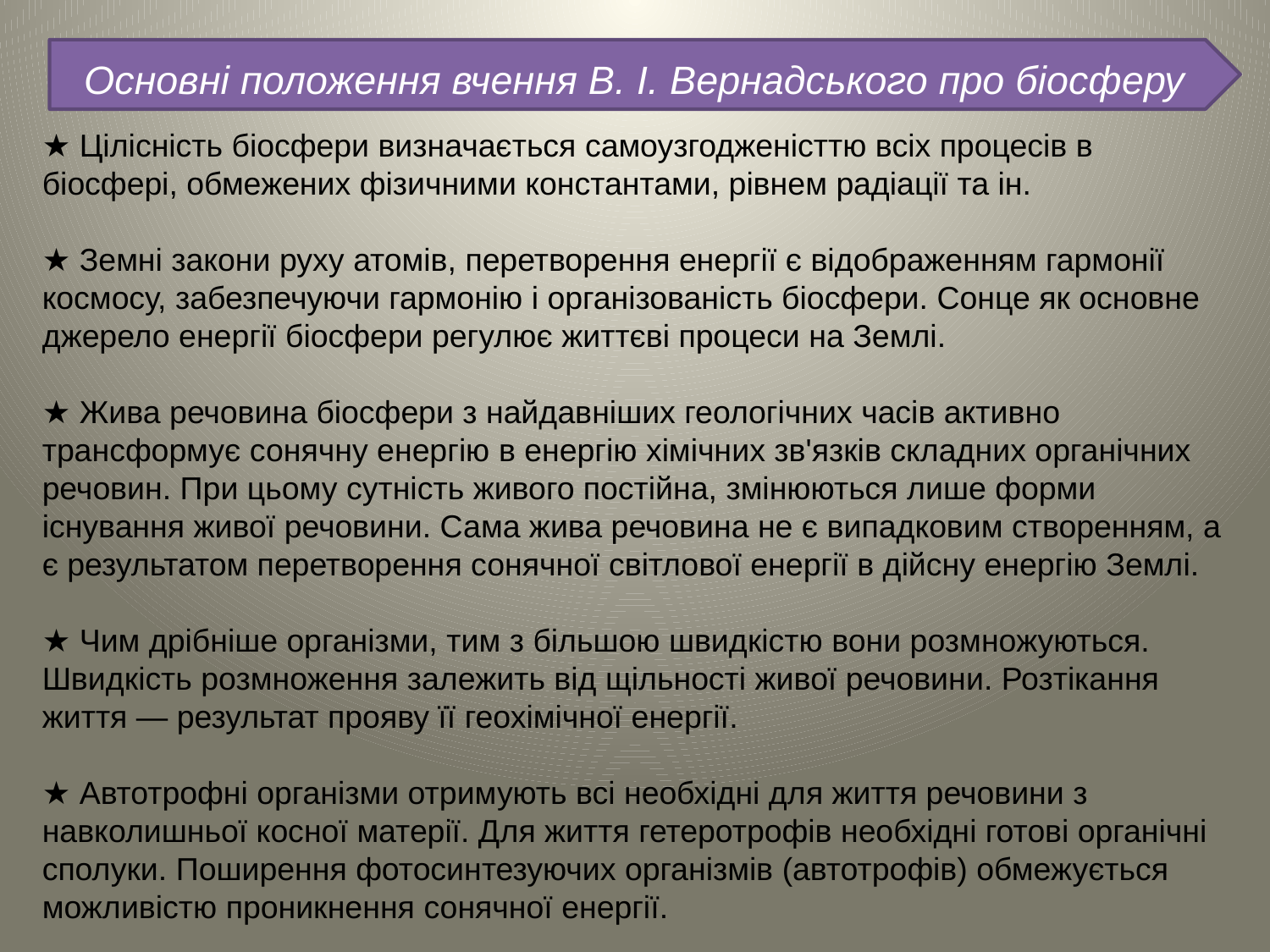

# Основні положення вчення В. І. Вернадського про біосферу

★ Цілісність біосфери визначається самоузгодженісттю всіх процесів в біосфері, обмежених фізичними константами, рівнем радіації та ін.

★ Земні закони руху атомів, перетворення енергії є відображенням гармонії космосу, забезпечуючи гармонію і організованість біосфери. Сонце як основне джерело енергії біосфери регулює життєві процеси на Землі.

★ Жива речовина біосфери з найдавніших геологічних часів активно трансформує сонячну енергію в енергію хімічних зв'язків складних органічних речовин. При цьому сутність живого постійна, змінюються лише форми існування живої речовини. Сама жива речовина не є випадковим створенням, а є результатом перетворення сонячної світлової енергії в дійсну енергію Землі.

★ Чим дрібніше організми, тим з більшою швидкістю вони розмножуються. Швидкість розмноження залежить від щільності живої речовини. Розтікання життя — результат прояву її геохімічної енергії.

★ Автотрофні організми отримують всі необхідні для життя речовини з навколишньої косної матерії. Для життя гетеротрофів необхідні готові органічні сполуки. Поширення фотосинтезуючих організмів (автотрофів) обмежується можливістю проникнення сонячної енергії.